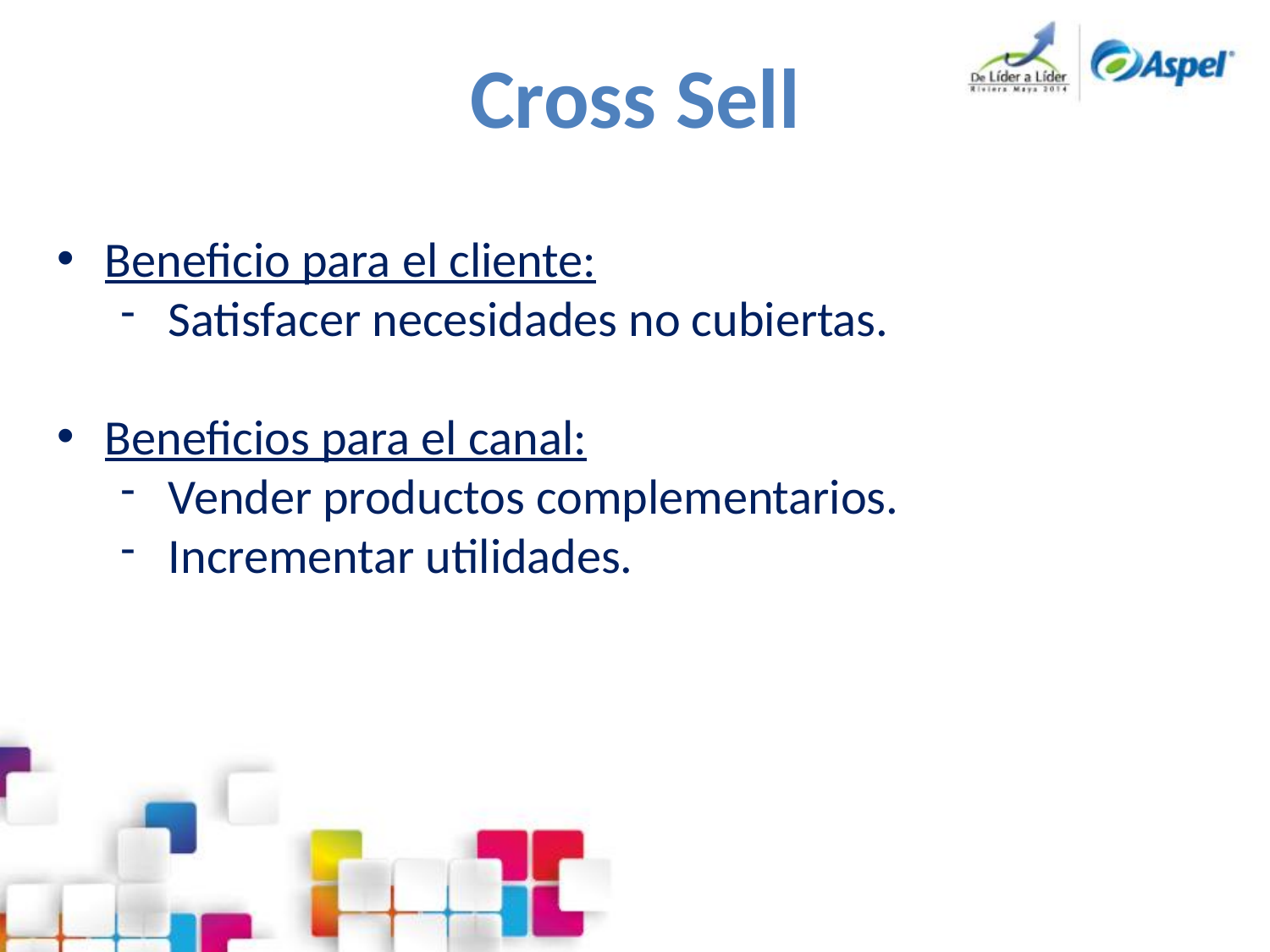

Cross Sell
Beneficio para el cliente:
Satisfacer necesidades no cubiertas.

Beneficios para el canal:
Vender productos complementarios.
Incrementar utilidades.